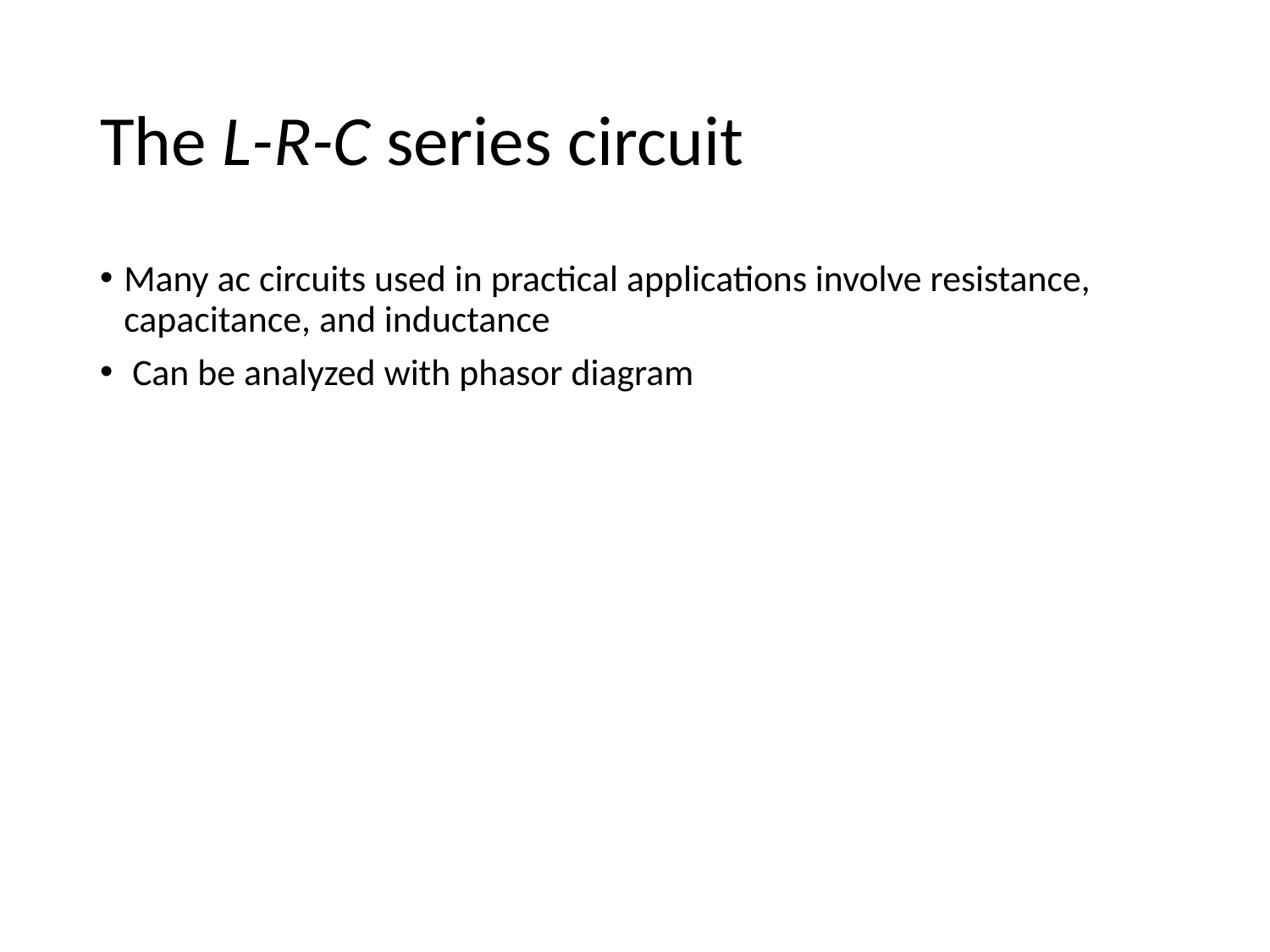

# The L-R-C series circuit
Many ac circuits used in practical applications involve resistance, capacitance, and inductance
 Can be analyzed with phasor diagram